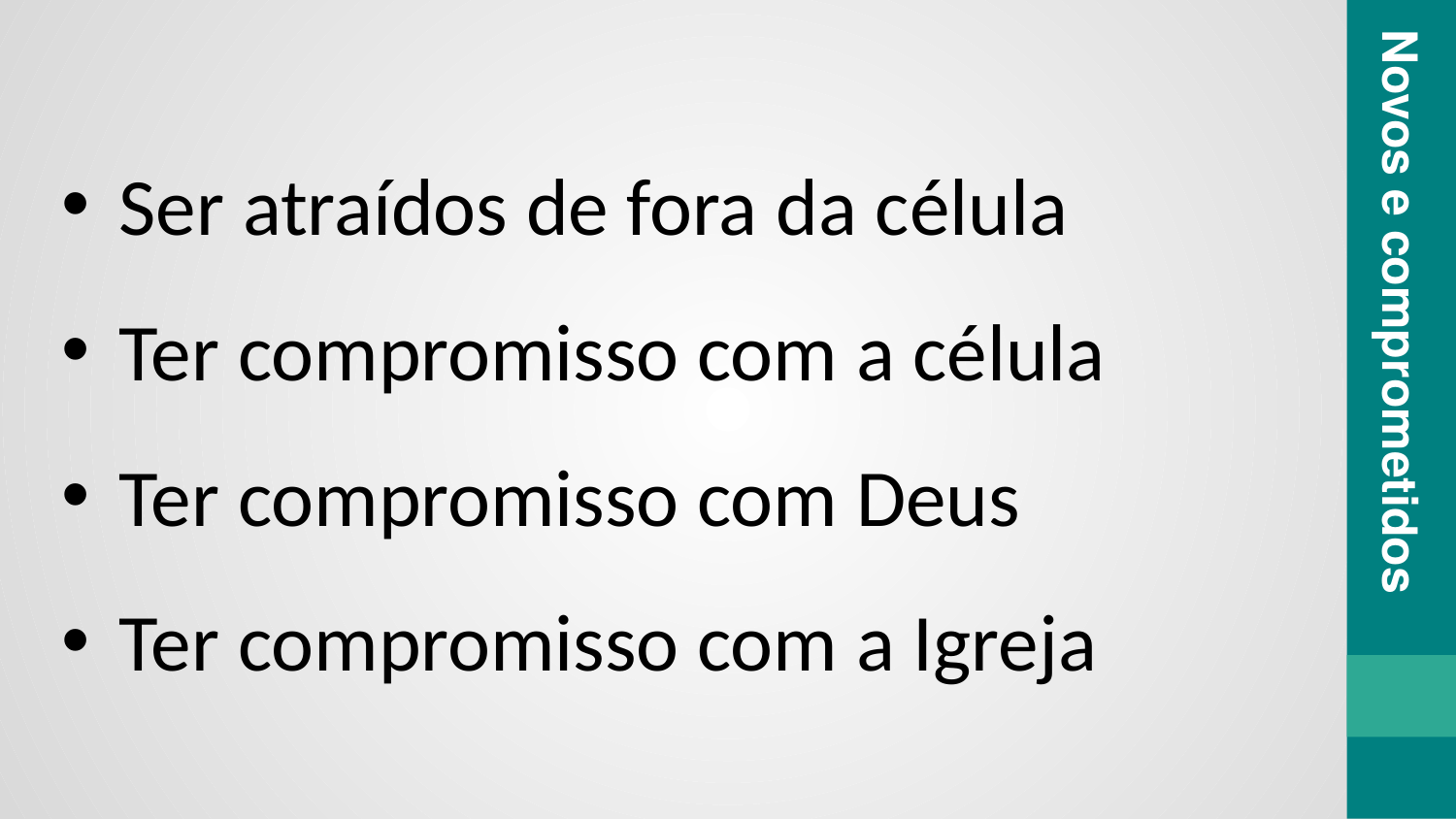

Ser atraídos de fora da célula
Ter compromisso com a célula
Ter compromisso com Deus
Ter compromisso com a Igreja
Novos e comprometidos